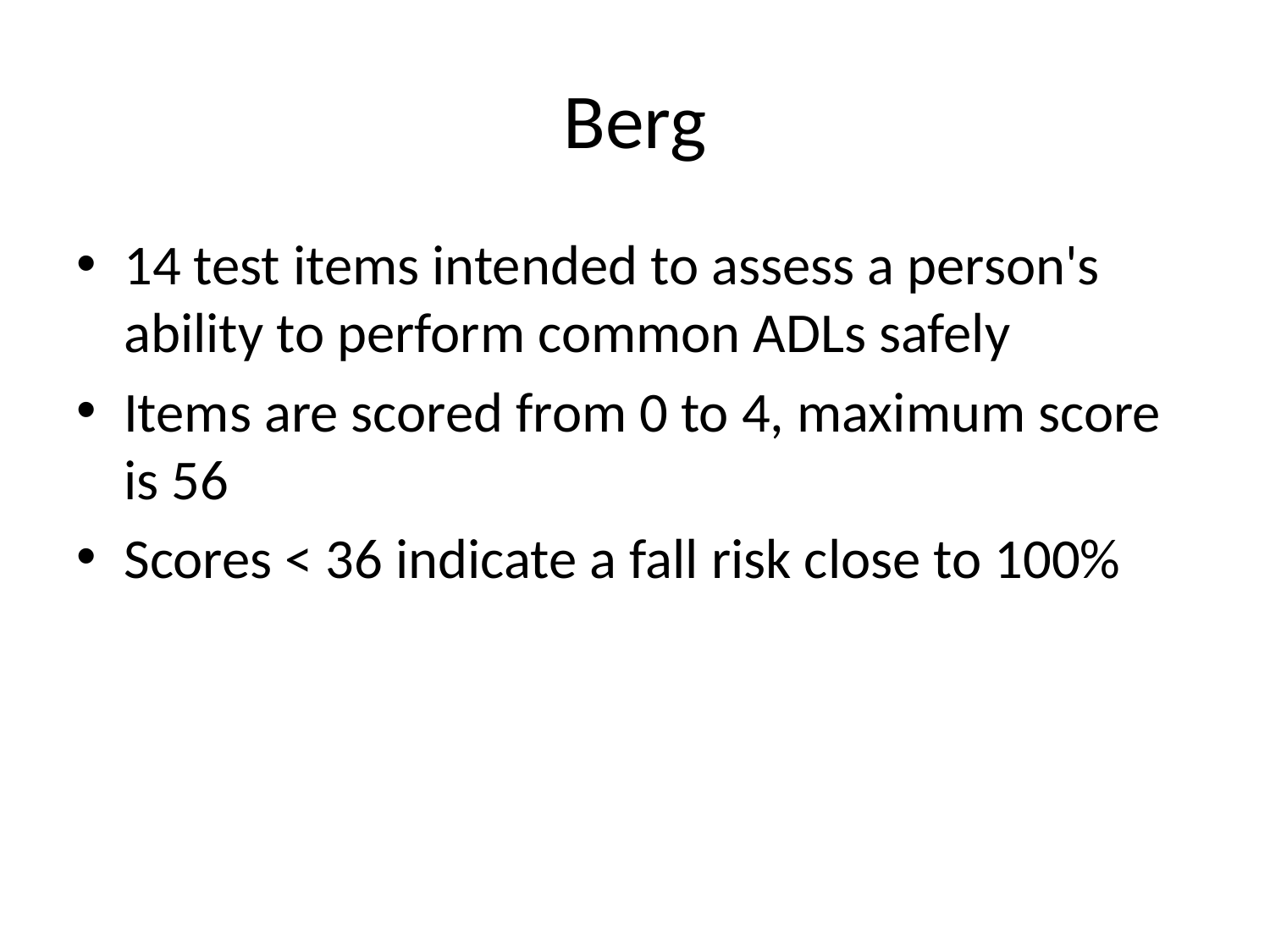

# Berg
14 test items intended to assess a person's ability to perform common ADLs safely
Items are scored from 0 to 4, maximum score is 56
Scores < 36 indicate a fall risk close to 100%